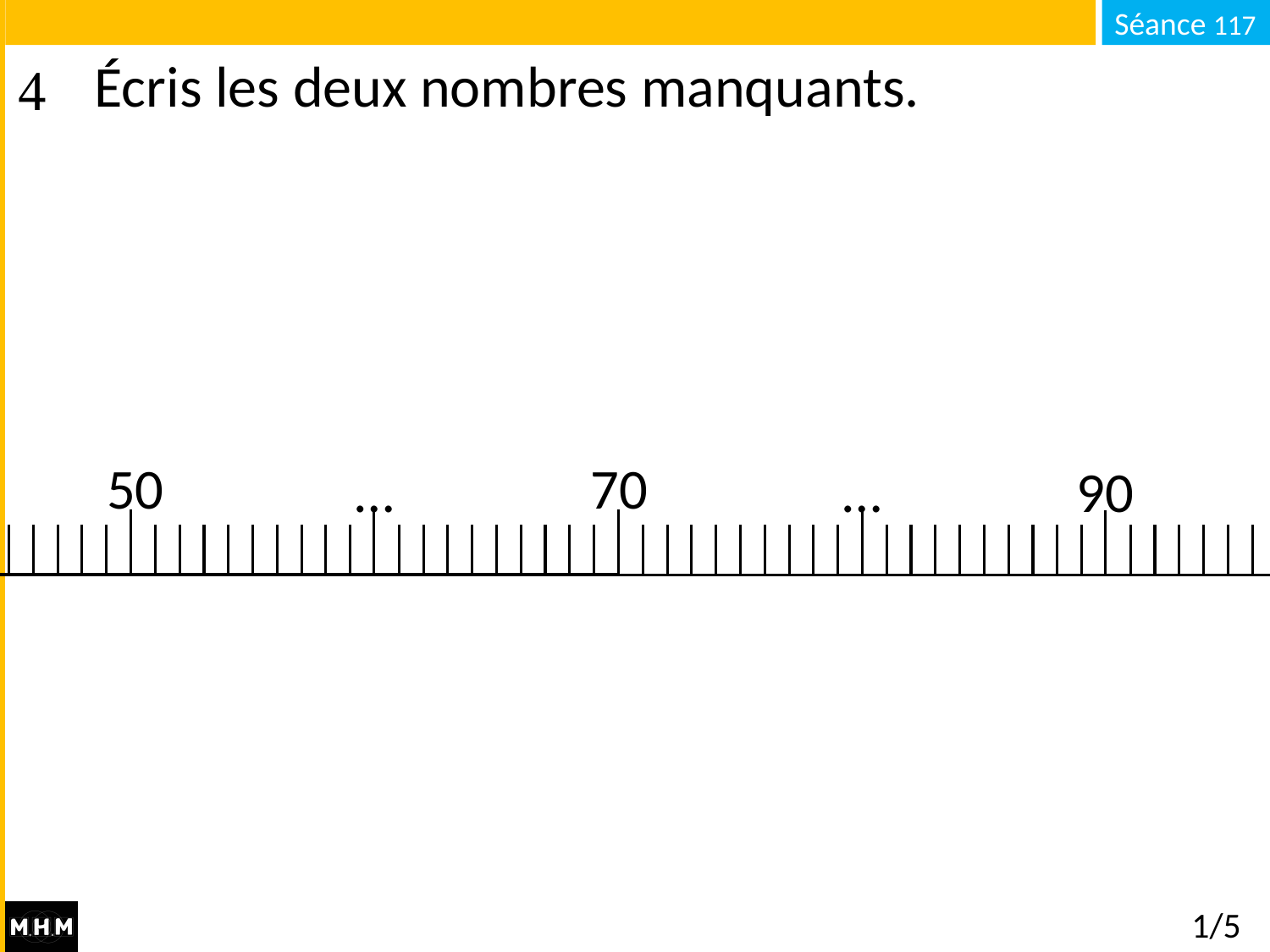

# Écris les deux nombres manquants.
50
70
…
90
…
1/5